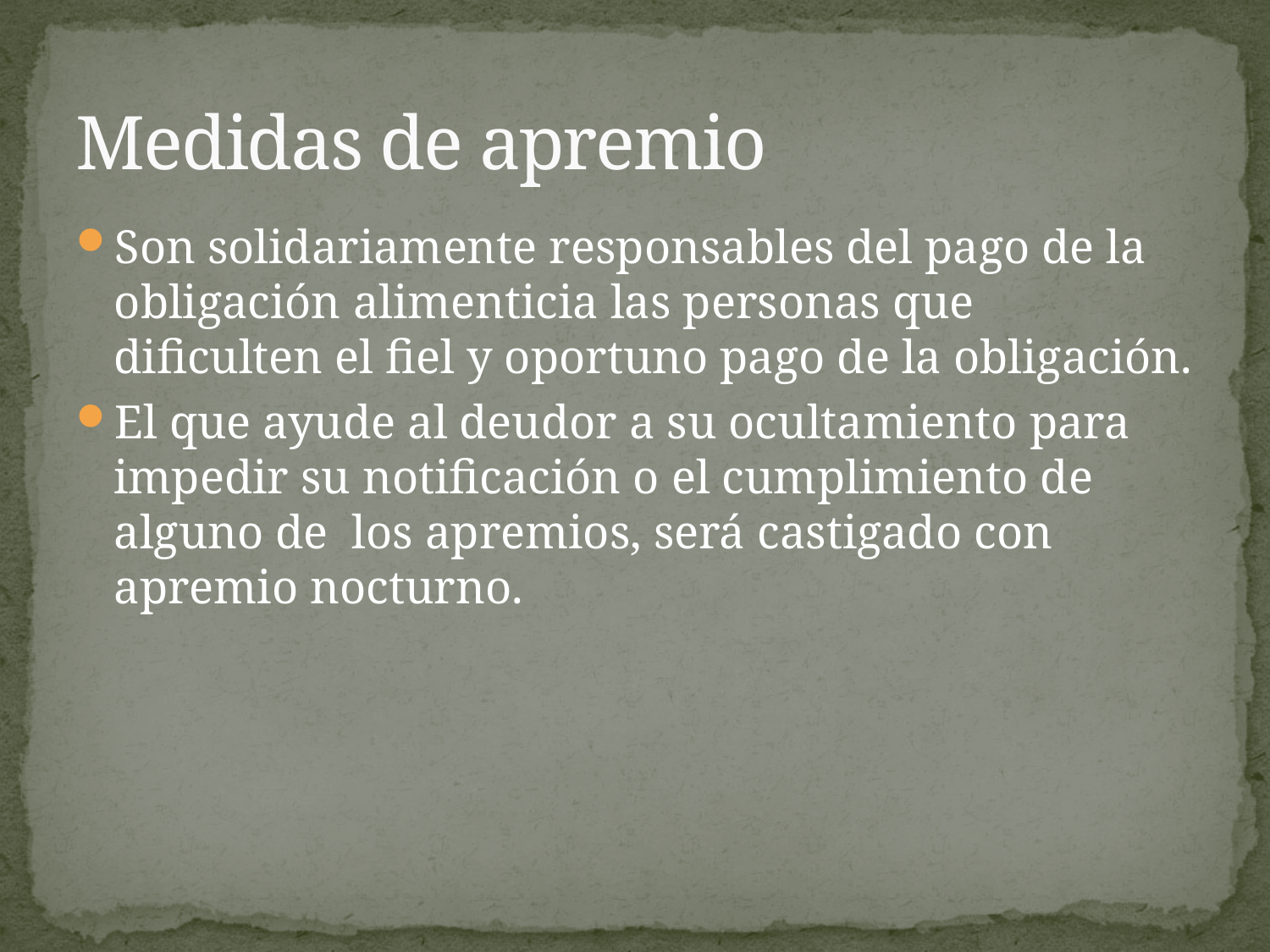

# Medidas de apremio
Son solidariamente responsables del pago de la obligación alimenticia las personas que dificulten el fiel y oportuno pago de la obligación.
El que ayude al deudor a su ocultamiento para impedir su notificación o el cumplimiento de alguno de  los apremios, será castigado con apremio nocturno.